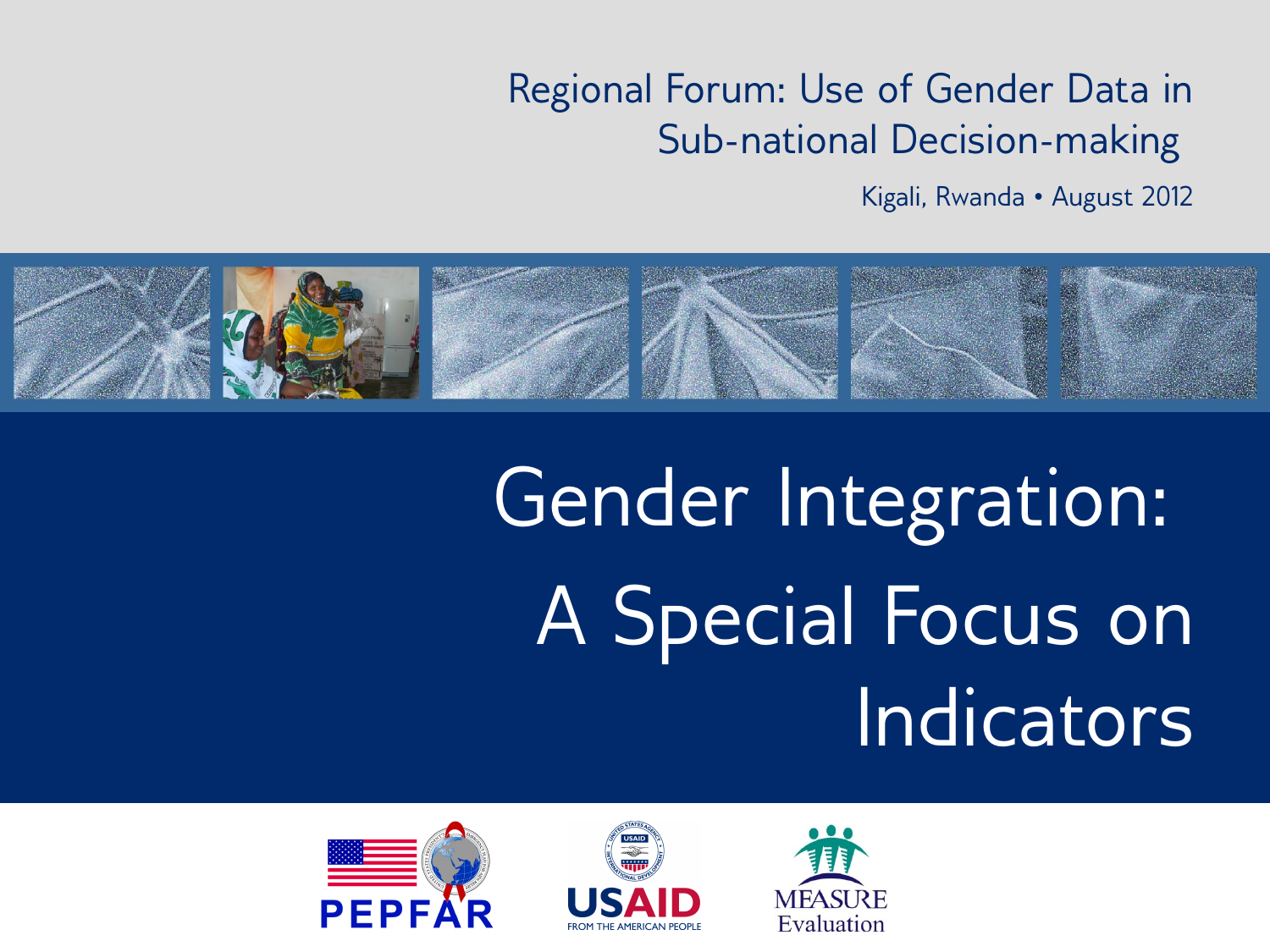

Gender Integration:
A Special Focus on Indicators